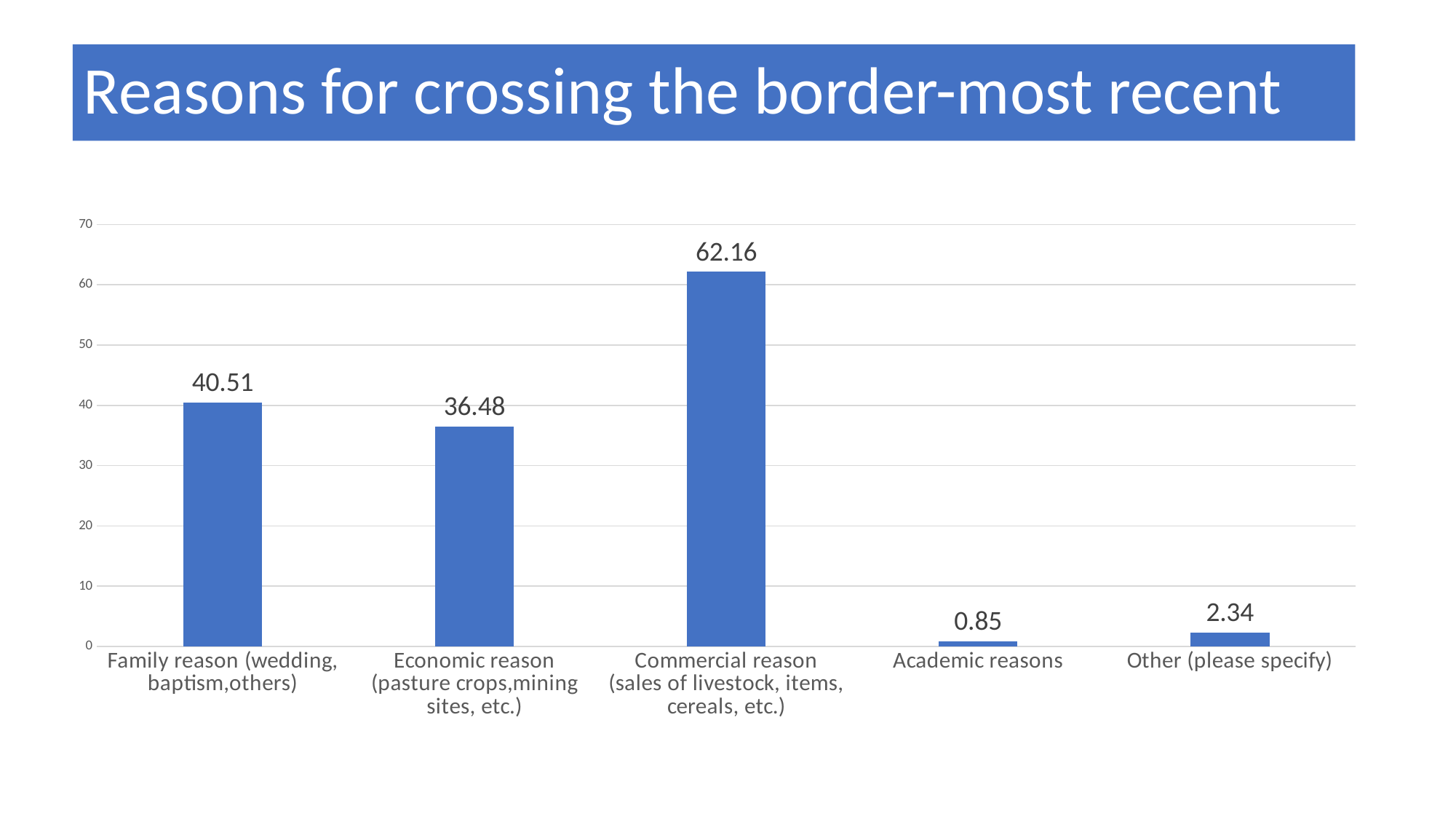

# Reasons for crossing the border-most recent

### Chart

| Category |  |
|---|---|
| Family reason (wedding, baptism,others) | 40.51 |
| Economic reason (pasture crops,mining sites, etc.) | 36.48 |
| Commercial reason (sales of livestock, items, cereals, etc.) | 62.16 |
| Academic reasons | 0.85 |
| Other (please specify) | 2.34 |